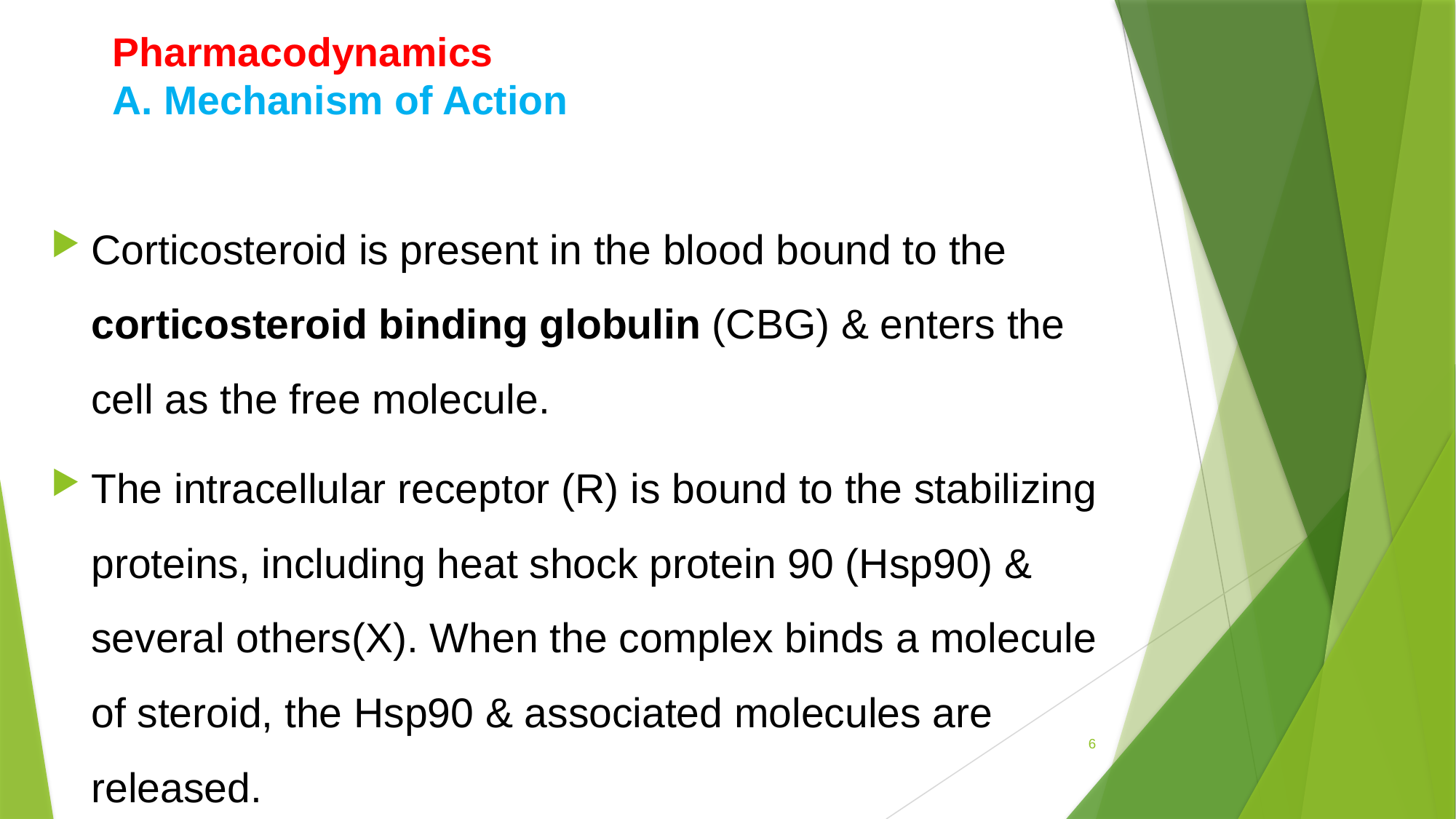

# Pharmacodynamics A. Mechanism of Action
Corticosteroid is present in the blood bound to the corticosteroid binding globulin (CBG) & enters the cell as the free molecule.
The intracellular receptor (R) is bound to the stabilizing proteins, including heat shock protein 90 (Hsp90) & several others(X). When the complex binds a molecule of steroid, the Hsp90 & associated molecules are released.

6